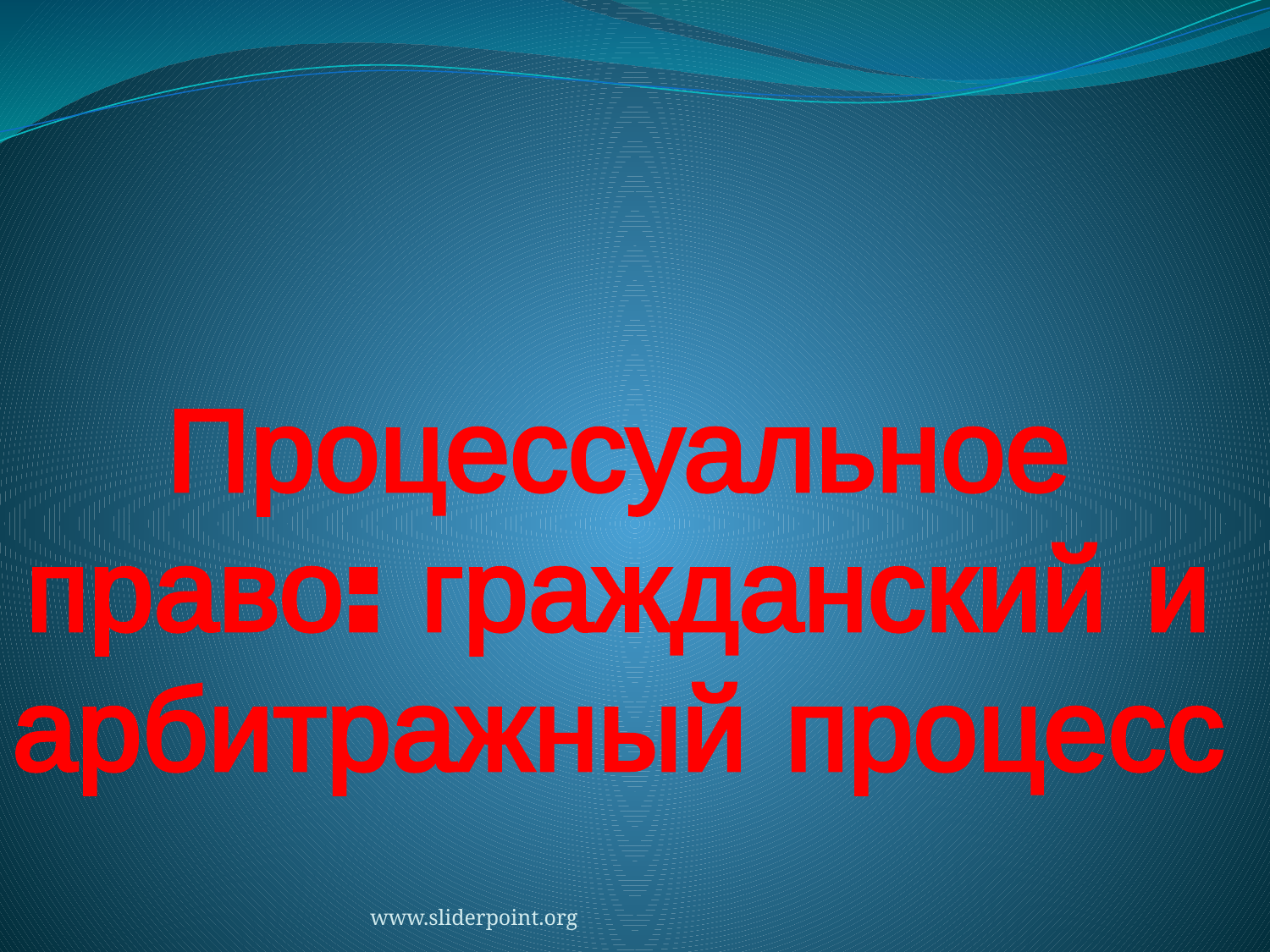

# Процессуальное право: гражданский и арбитражный процесс
www.sliderpoint.org